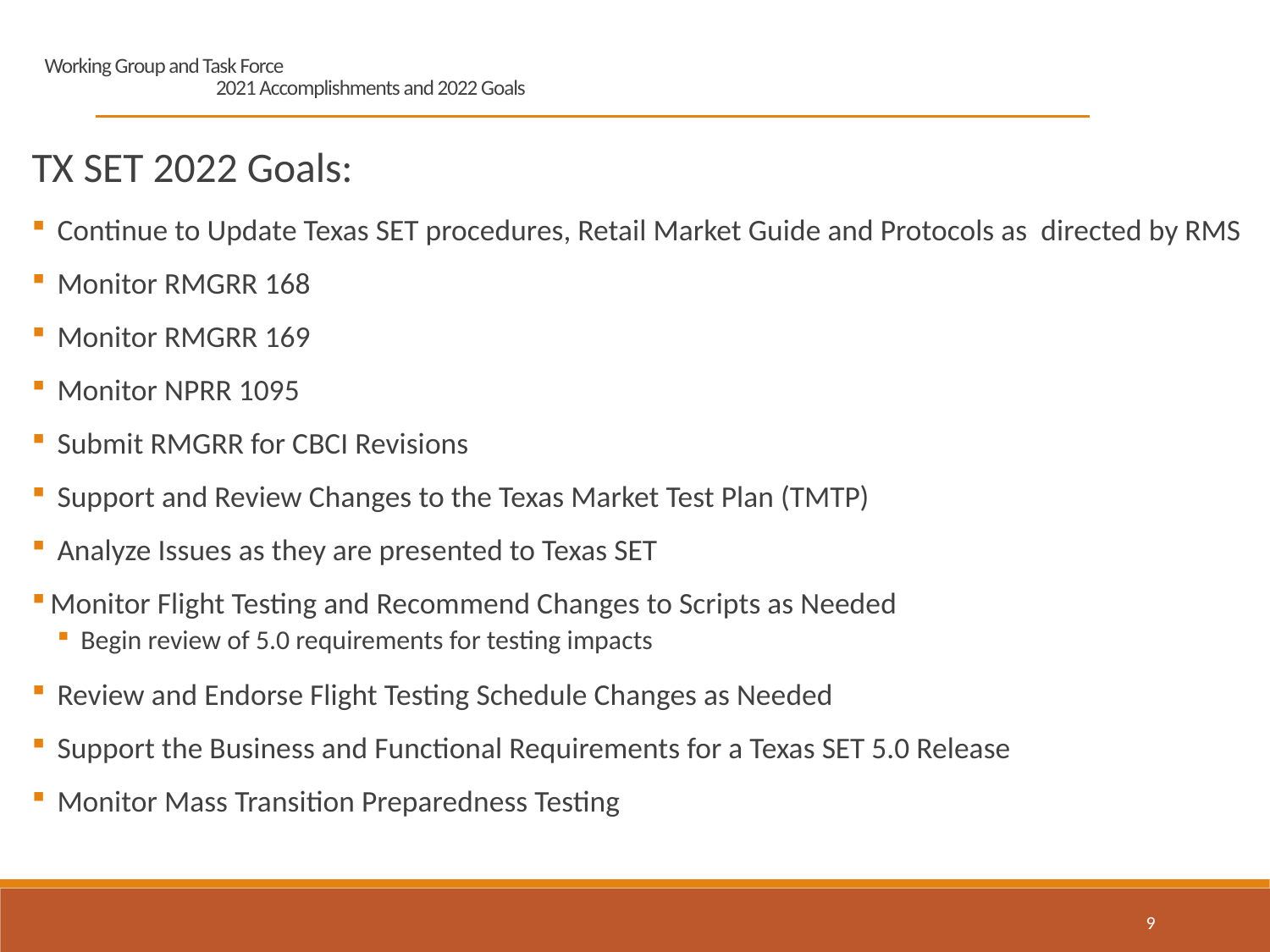

Working Group and Task Force
			2021 Accomplishments and 2022 Goals

TX SET 2022 Goals:
  Continue to Update Texas SET procedures, Retail Market Guide and Protocols as  directed by RMS
  Monitor RMGRR 168
  Monitor RMGRR 169
  Monitor NPRR 1095
  Submit RMGRR for CBCI Revisions
  Support and Review Changes to the Texas Market Test Plan (TMTP)
  Analyze Issues as they are presented to Texas SET
 Monitor Flight Testing and Recommend Changes to Scripts as Needed
Begin review of 5.0 requirements for testing impacts
  Review and Endorse Flight Testing Schedule Changes as Needed
  Support the Business and Functional Requirements for a Texas SET 5.0 Release
  Monitor Mass Transition Preparedness Testing

9